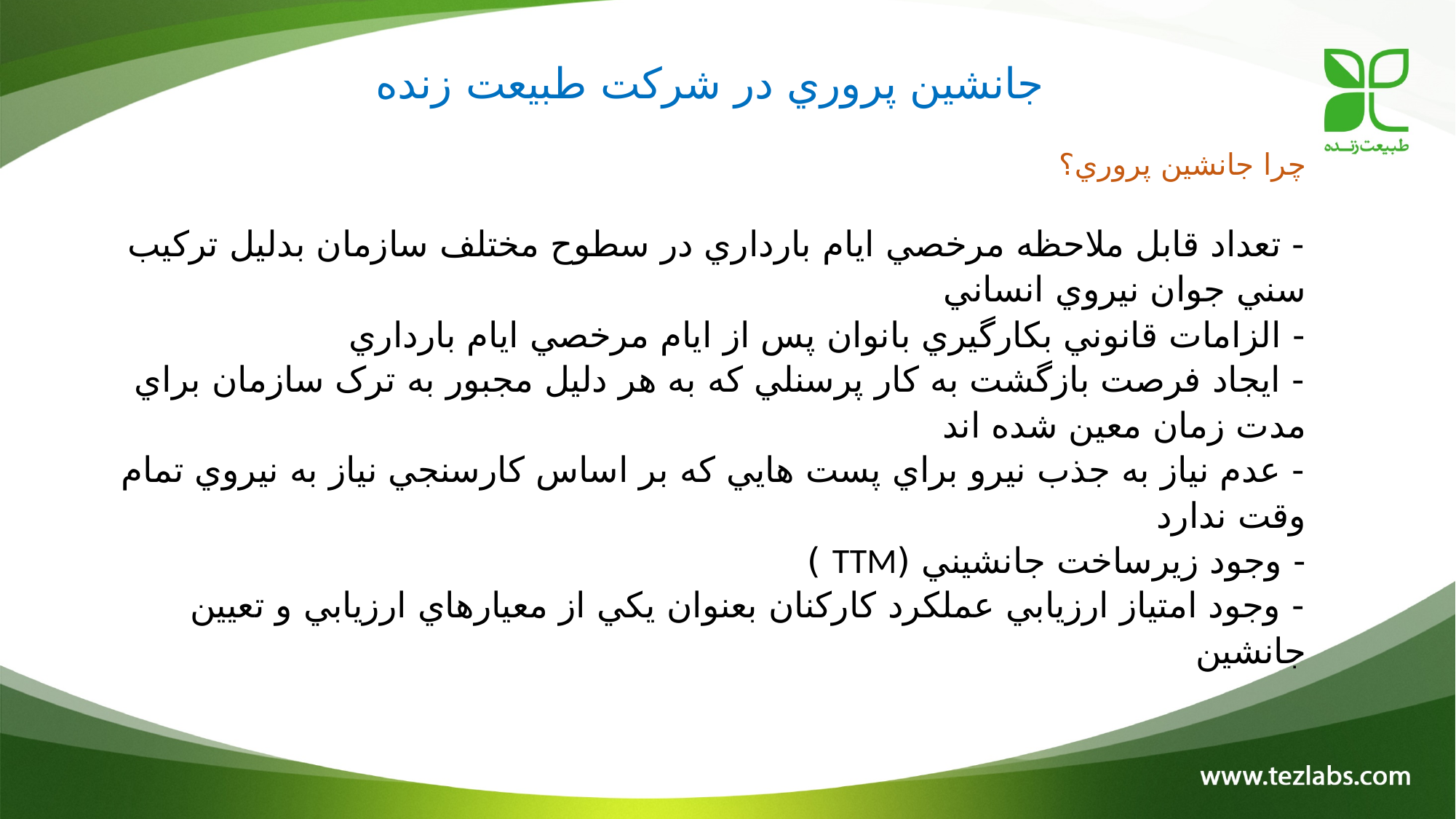

جانشين پروري در شرکت طبيعت زنده
# چرا جانشين پروري؟ - تعداد قابل ملاحظه مرخصي ايام بارداري در سطوح مختلف سازمان بدليل ترکيب سني جوان نيروي انساني - الزامات قانوني بکارگيري بانوان پس از ايام مرخصي ايام بارداري - ايجاد فرصت بازگشت به کار پرسنلي که به هر دليل مجبور به ترک سازمان براي مدت زمان معين شده اند - عدم نياز به جذب نيرو براي پست هايي که بر اساس کارسنجي نياز به نيروي تمام وقت ندارد - وجود زيرساخت جانشيني (TTM ) - وجود امتياز ارزيابي عملکرد کارکنان بعنوان يکي از معيارهاي ارزيابي و تعيين جانشين